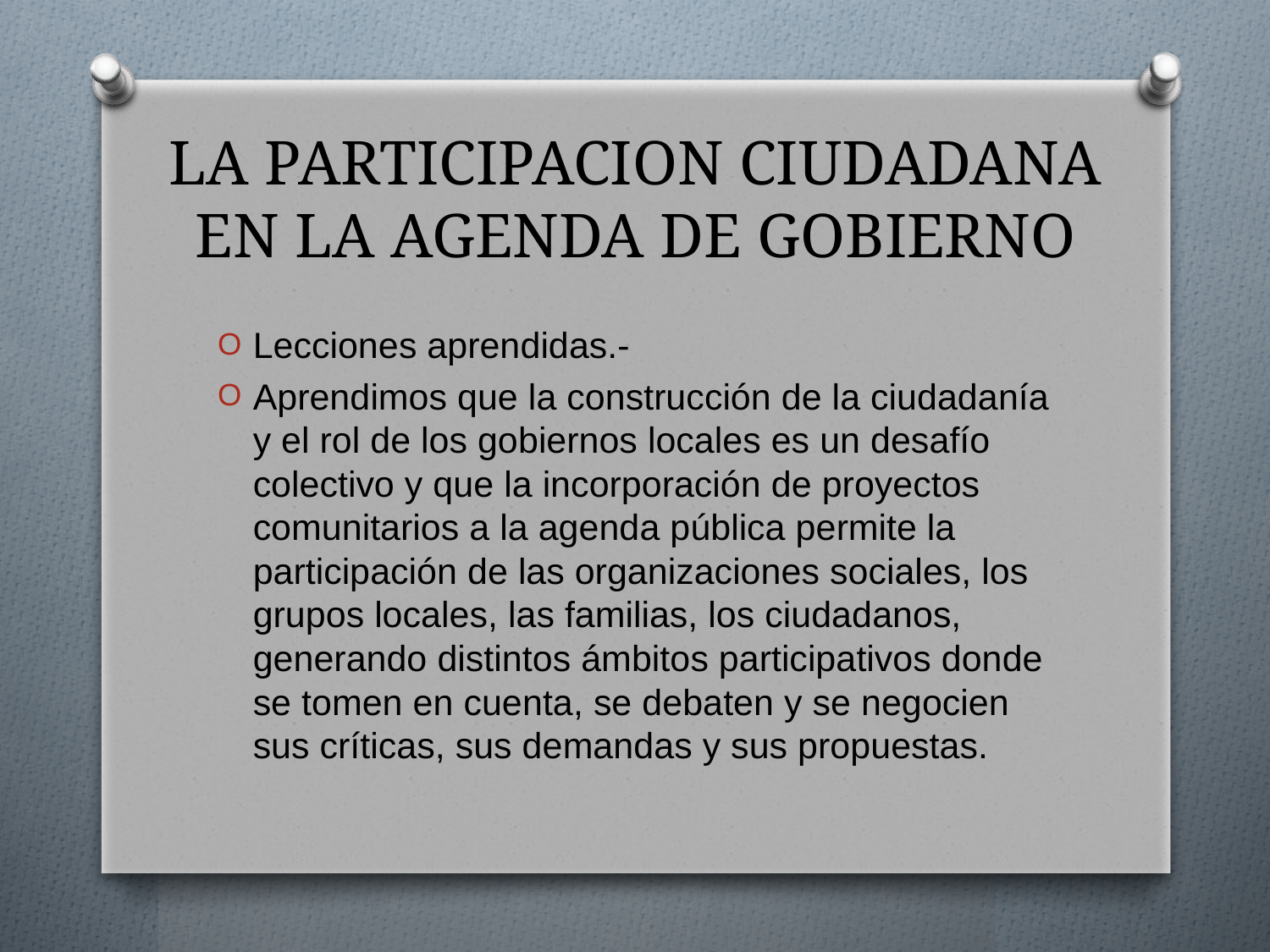

# LA PARTICIPACION CIUDADANA EN LA AGENDA DE GOBIERNO
Lecciones aprendidas.-
Aprendimos que la construcción de la ciudadanía y el rol de los gobiernos locales es un desafío colectivo y que la incorporación de proyectos comunitarios a la agenda pública permite la participación de las organizaciones sociales, los grupos locales, las familias, los ciudadanos, generando distintos ámbitos participativos donde se tomen en cuenta, se debaten y se negocien sus críticas, sus demandas y sus propuestas.